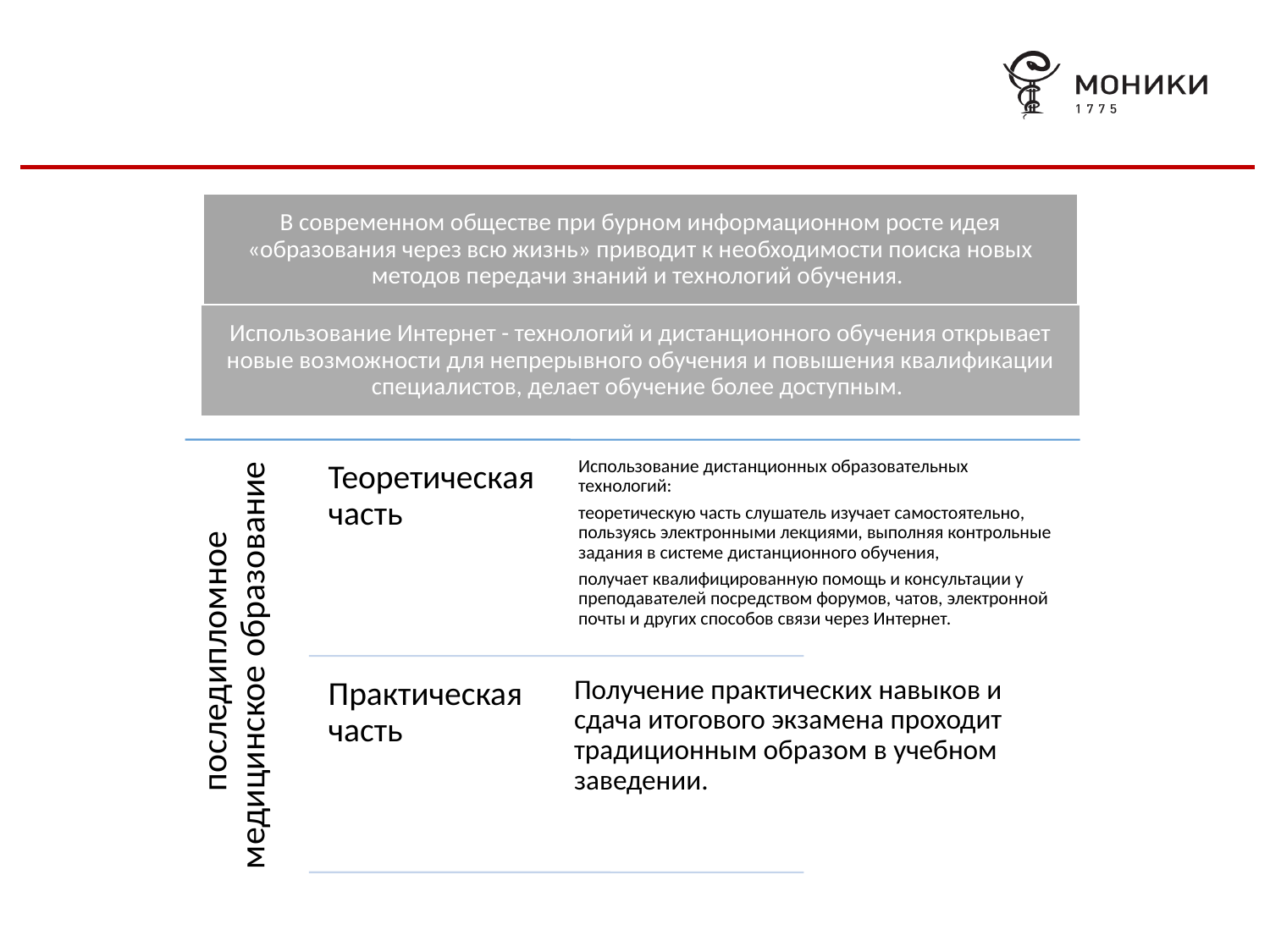

#

В современном обществе при бурном информационном росте идея «образования через всю жизнь» приводит к необходимости поиска новых методов передачи знаний и технологий обучения.
Использование Интернет - технологий и дистанционного обучения открывает новые возможности для непрерывного обучения и повышения квалификации специалистов, делает обучение более доступным.
последипломное медицинское образование
Теоретическая часть
Использование дистанционных образовательных технологий:
теоретическую часть слушатель изучает самостоятельно, пользуясь электронными лекциями, выполняя контрольные задания в системе дистанционного обучения,
получает квалифицированную помощь и консультации у преподавателей посредством форумов, чатов, электронной почты и других способов связи через Интернет.
Практическая часть
Получение практических навыков и сдача итогового экзамена проходит традиционным образом в учебном заведении.